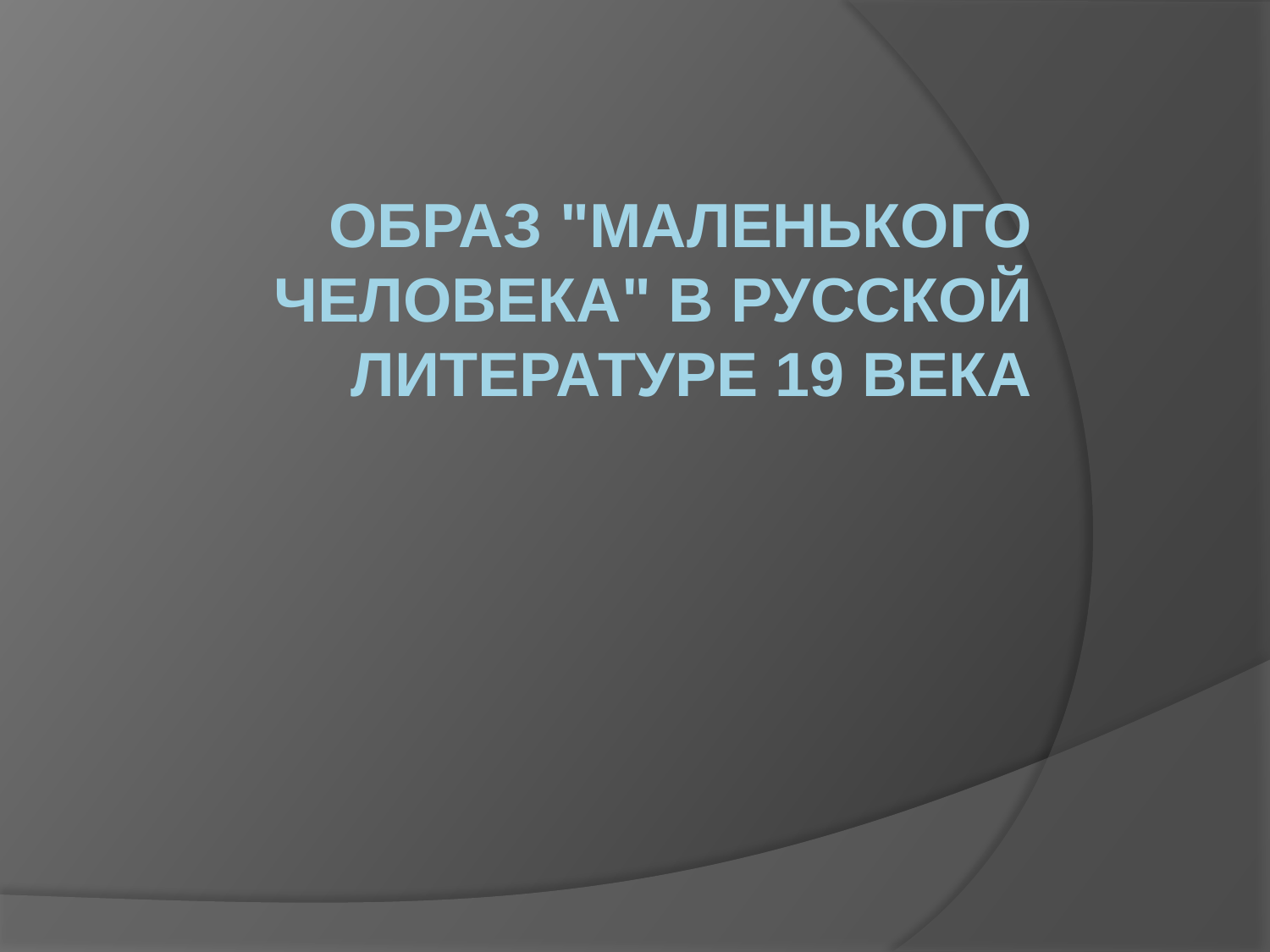

# Образ "маленького человека" в русской литературе 19 века